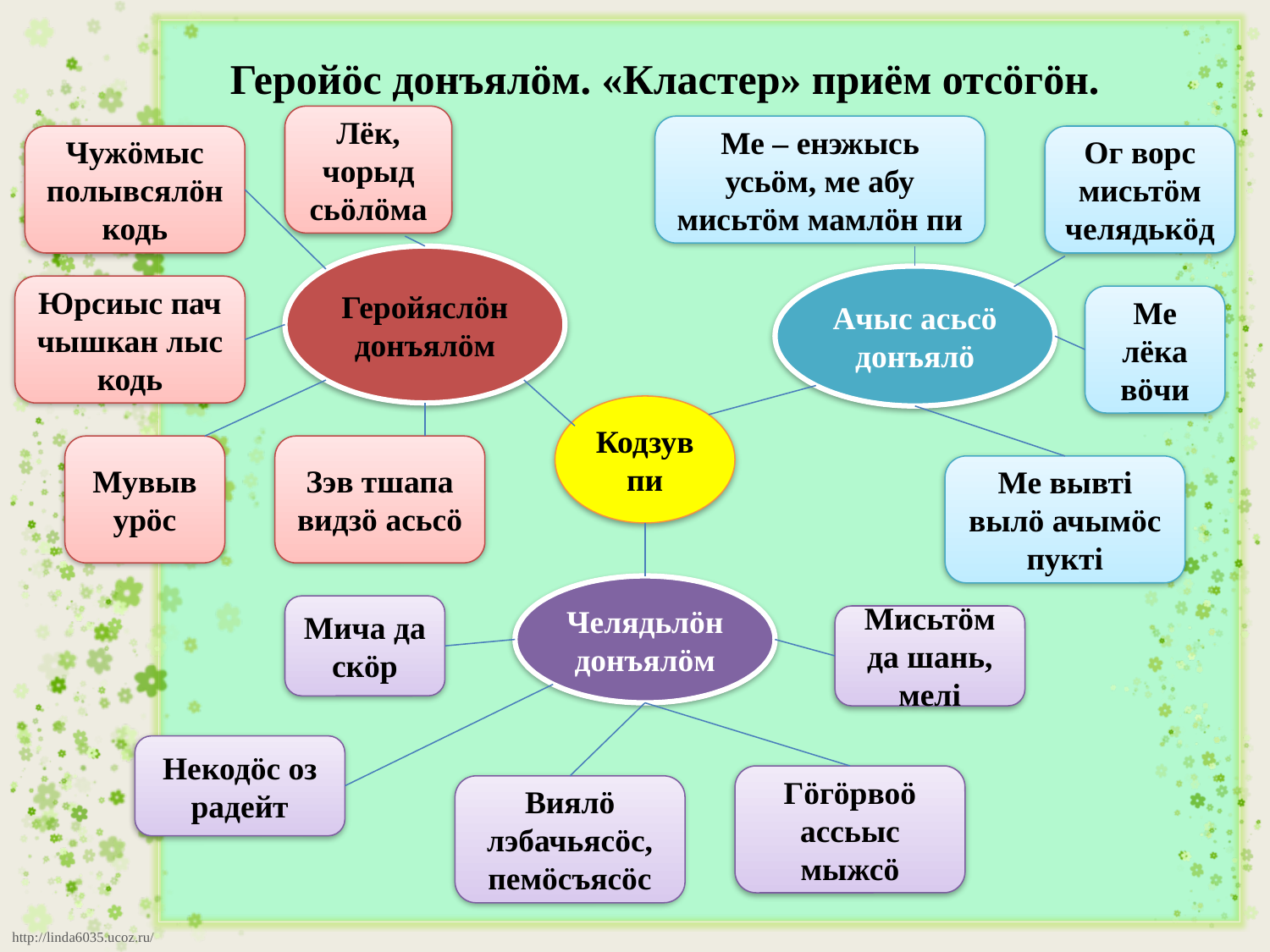

Геройӧс донъялӧм. «Кластер» приём отсӧгӧн.
Лёк, чорыд сьӧлӧма
Ме – енэжысь усьӧм, ме абу мисьтӧм мамлӧн пи
Чужӧмыс полывсялӧн кодь
Ог ворс мисьтӧм челядькӧд
Геройяслӧн донъялӧм
Ачыс асьсӧ донъялӧ
Юрсиыс пач чышкан лыс кодь
Ме лёка вӧчи
Кодзув пи
Мувыв урӧс
Зэв тшапа видзӧ асьсӧ
Ме вывті вылӧ ачымӧс пукті
Челядьлӧн донъялӧм
Мича да скӧр
Мисьтӧм да шань, мелі
Некодӧс оз радейт
Гӧгӧрвоӧ ассьыс мыжсӧ
Виялӧ лэбачьясӧс, пемӧсъясӧс